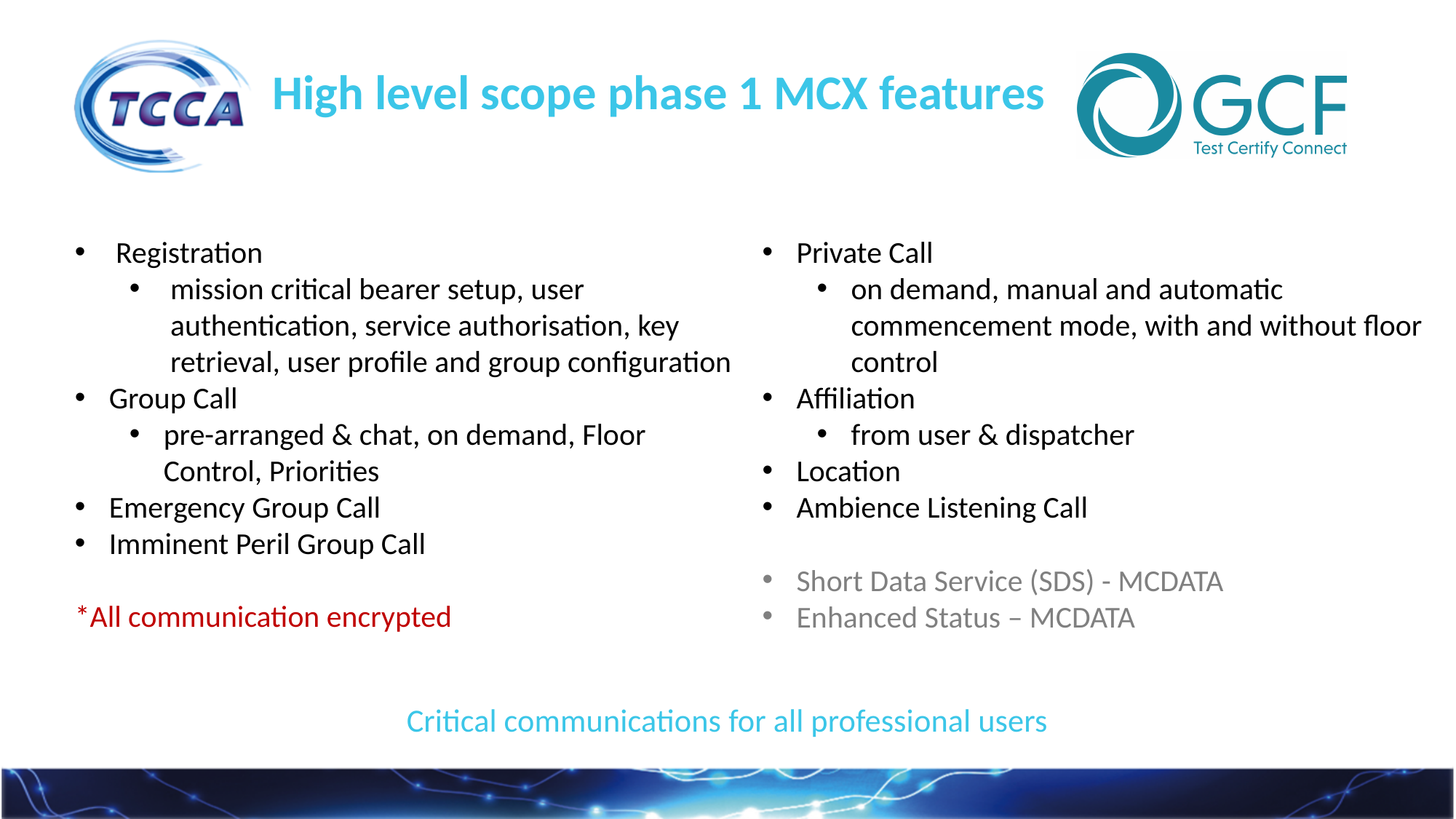

# High level scope phase 1 MCX features
Registration
mission critical bearer setup, user authentication, service authorisation, key retrieval, user profile and group configuration
Group Call
pre-arranged & chat, on demand, Floor Control, Priorities
Emergency Group Call
Imminent Peril Group Call

*All communication encrypted

Private Call
on demand, manual and automatic commencement mode, with and without floor control
Affiliation
from user & dispatcher
Location
Ambience Listening Call

Short Data Service (SDS) - MCDATA
Enhanced Status – MCDATA